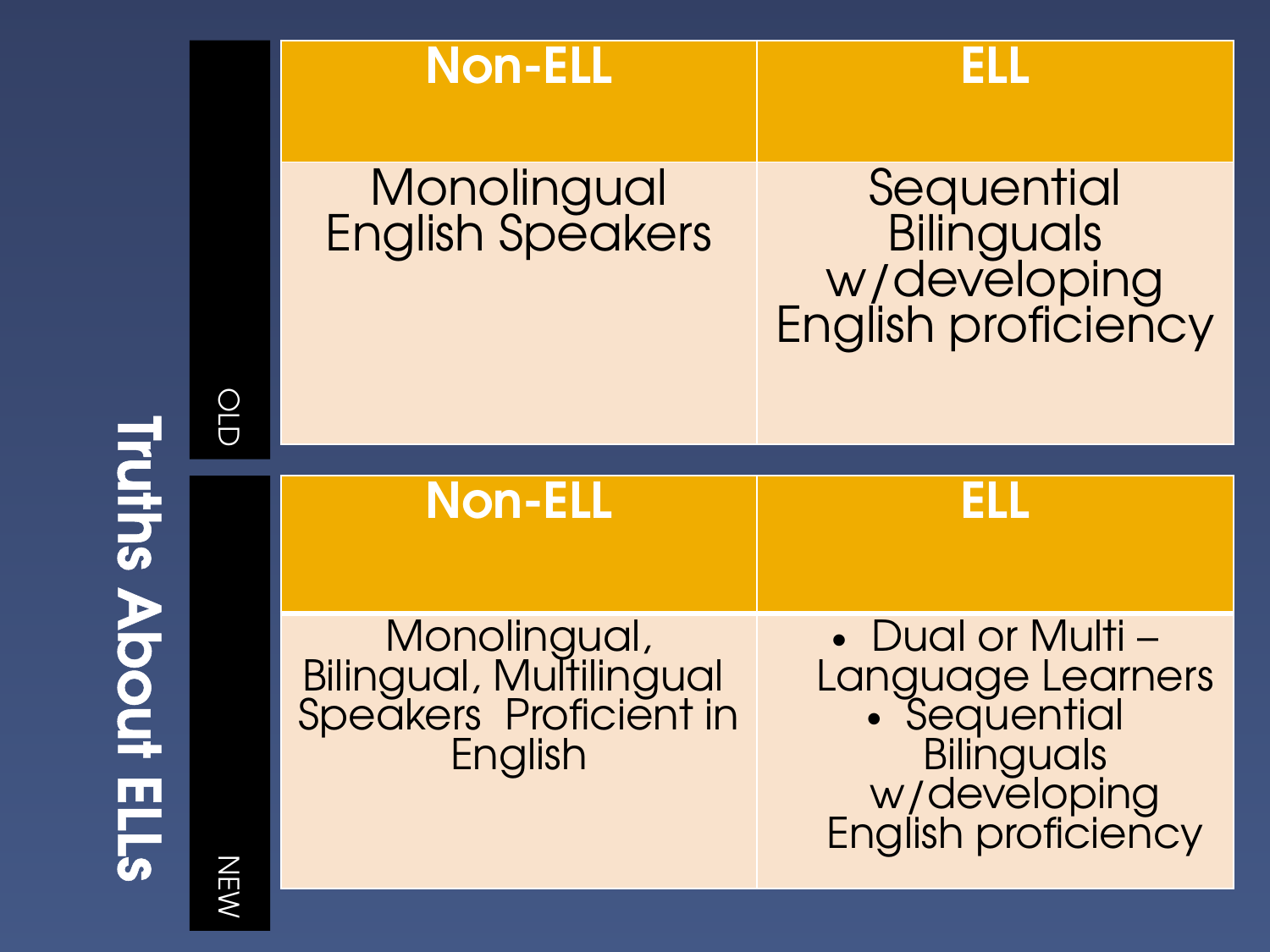

| Non-ELL | ELL |
| --- | --- |
| Monolingual English Speakers | Sequential Bilinguals w/developing English proficiency |
# Truths About ELLs
OLD
NEW
| Non-ELL | ELL |
| --- | --- |
| Monolingual, Bilingual, Multilingual Speakers Proficient in English | Dual or Multi –Language Learners Sequential Bilinguals w/developing English proficiency |